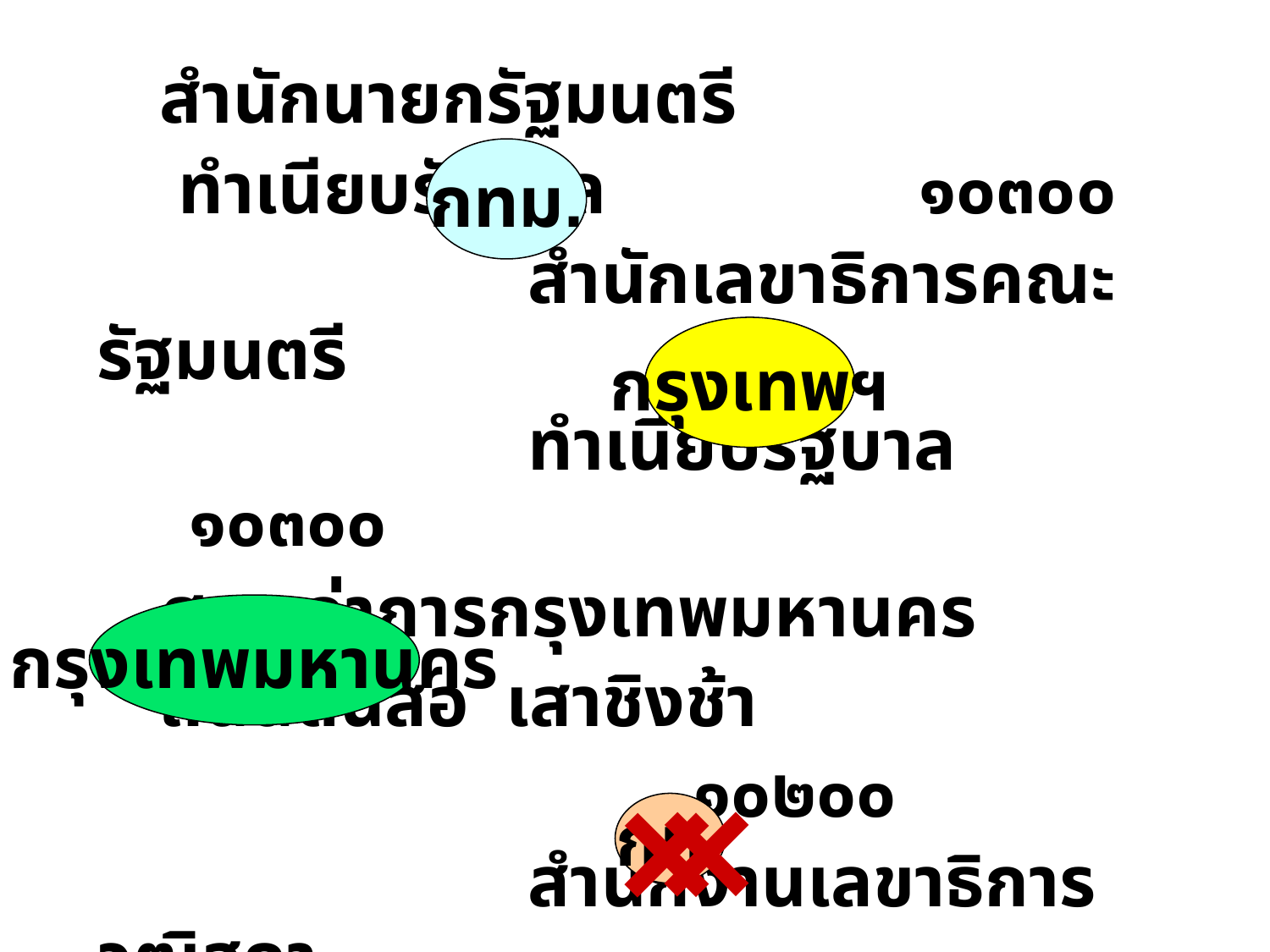

สำนักนายกรัฐมนตรี
         ทำเนียบรัฐบาล                 ๑๐๓๐๐
                            สำนักเลขาธิการคณะรัฐมนตรี
                            ทำเนียบรัฐบาล                      ๑๐๓๐๐
        ศาลาว่าการกรุงเทพมหานคร
        ถนนดินสอ  เสาชิงช้า
                                     ๑๐๒๐๐
                            สำนักงานเลขาธิการวุฒิสภา
                            ถนนอู่ทองใน             ๑๐๓๐๐

กทม.
กรุงเทพฯ
กรุงเทพมหานคร
×
×
กท.